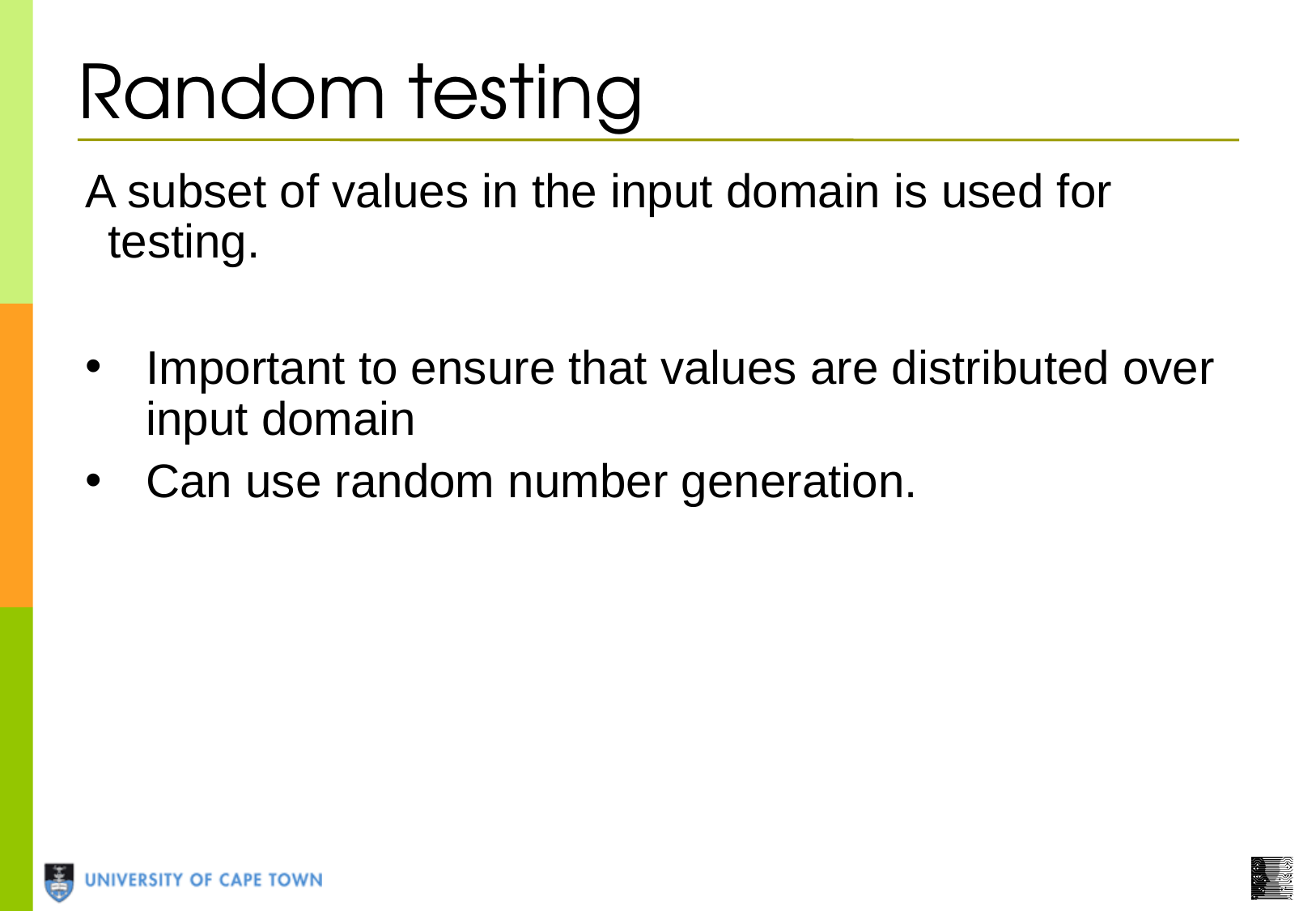

# Random testing
A subset of values in the input domain is used for testing.

Important to ensure that values are distributed over input domain
Can use random number generation.